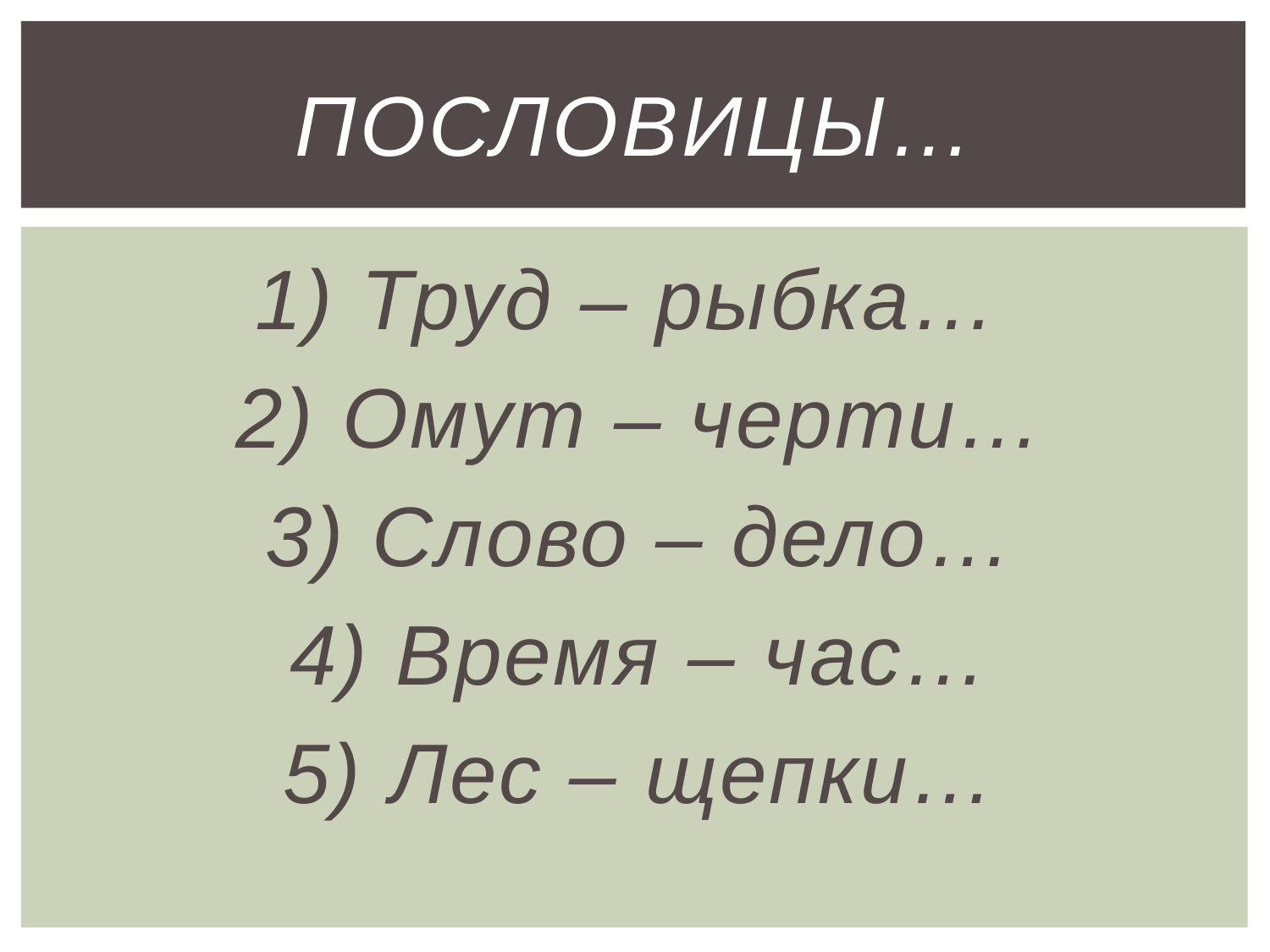

# ПОСЛОВИЦЫ…
1) Труд – рыбка…
2) Омут – черти…
3) Слово – дело…
4) Время – час…
5) Лес – щепки…